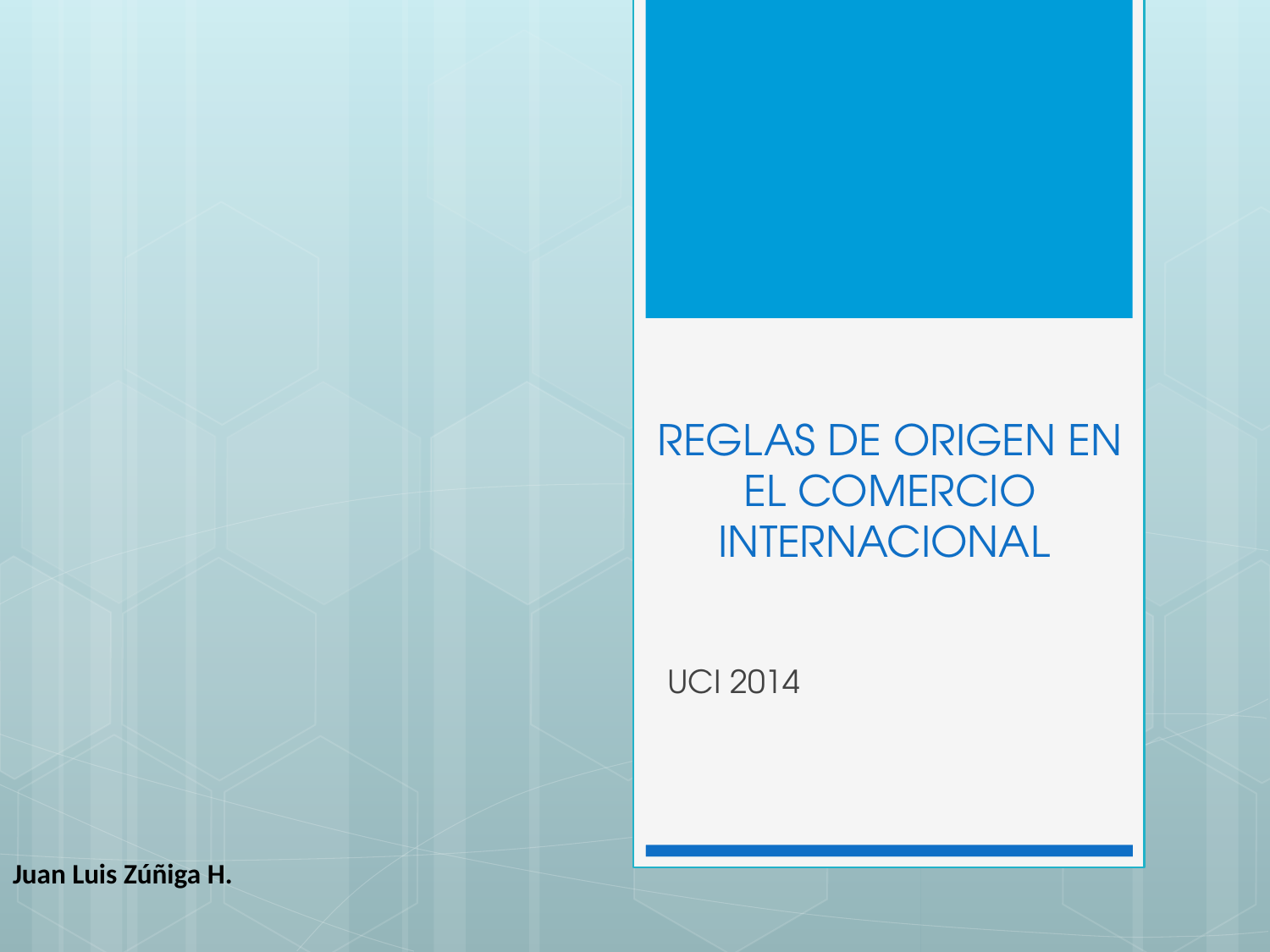

# REGLAS DE ORIGEN EN EL COMERCIO INTERNACIONAL
UCI 2014
Juan Luis Zúñiga H.